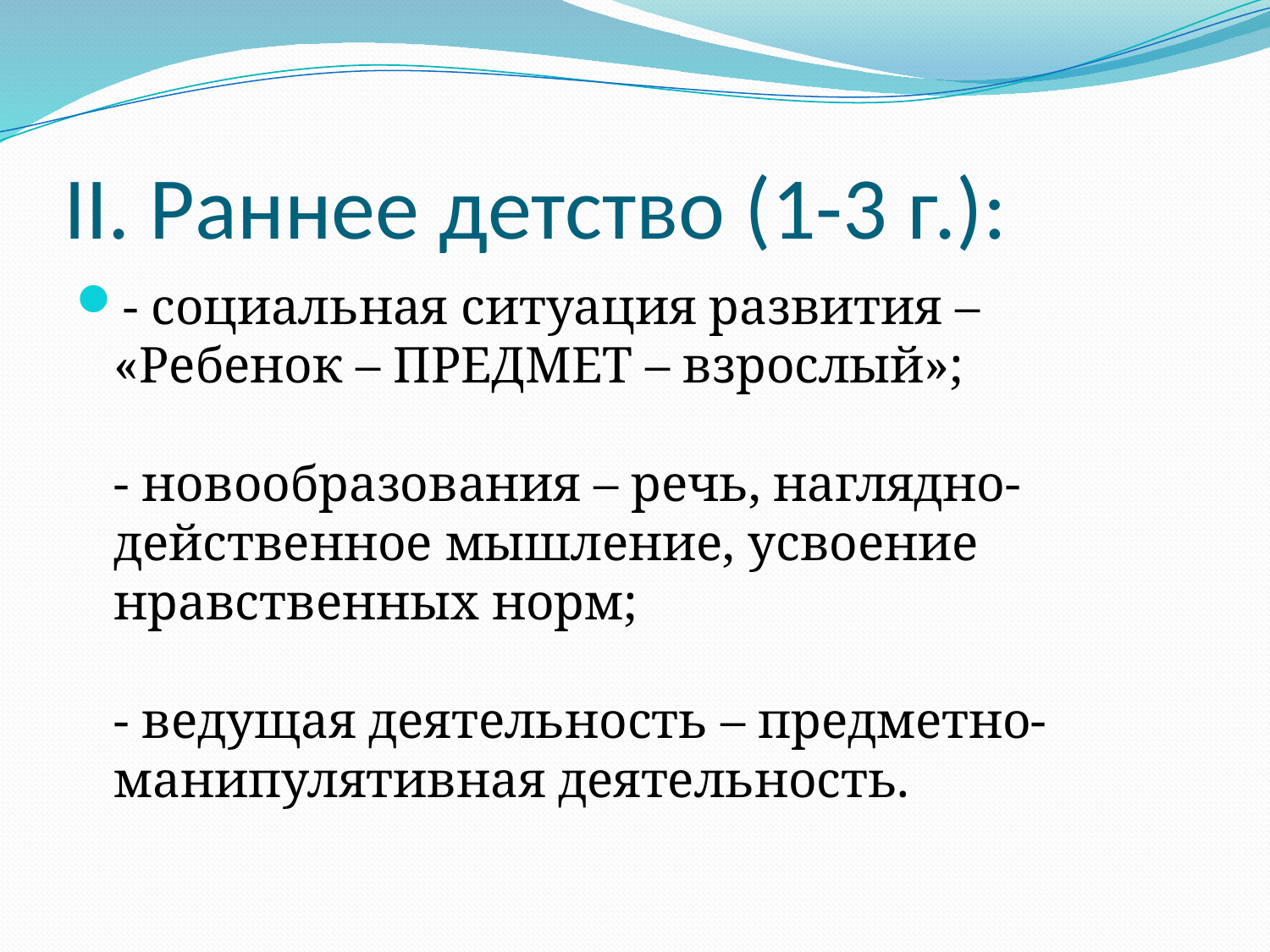

# II. Раннее детство (1-3 г.):
- социальная ситуация развития – «Ребенок – ПРЕДМЕТ – взрослый»;
- новообразования – речь, наглядно-действенное мышление, усвоение нравственных норм;
- ведущая деятельность – предметно-манипулятивная деятельность.